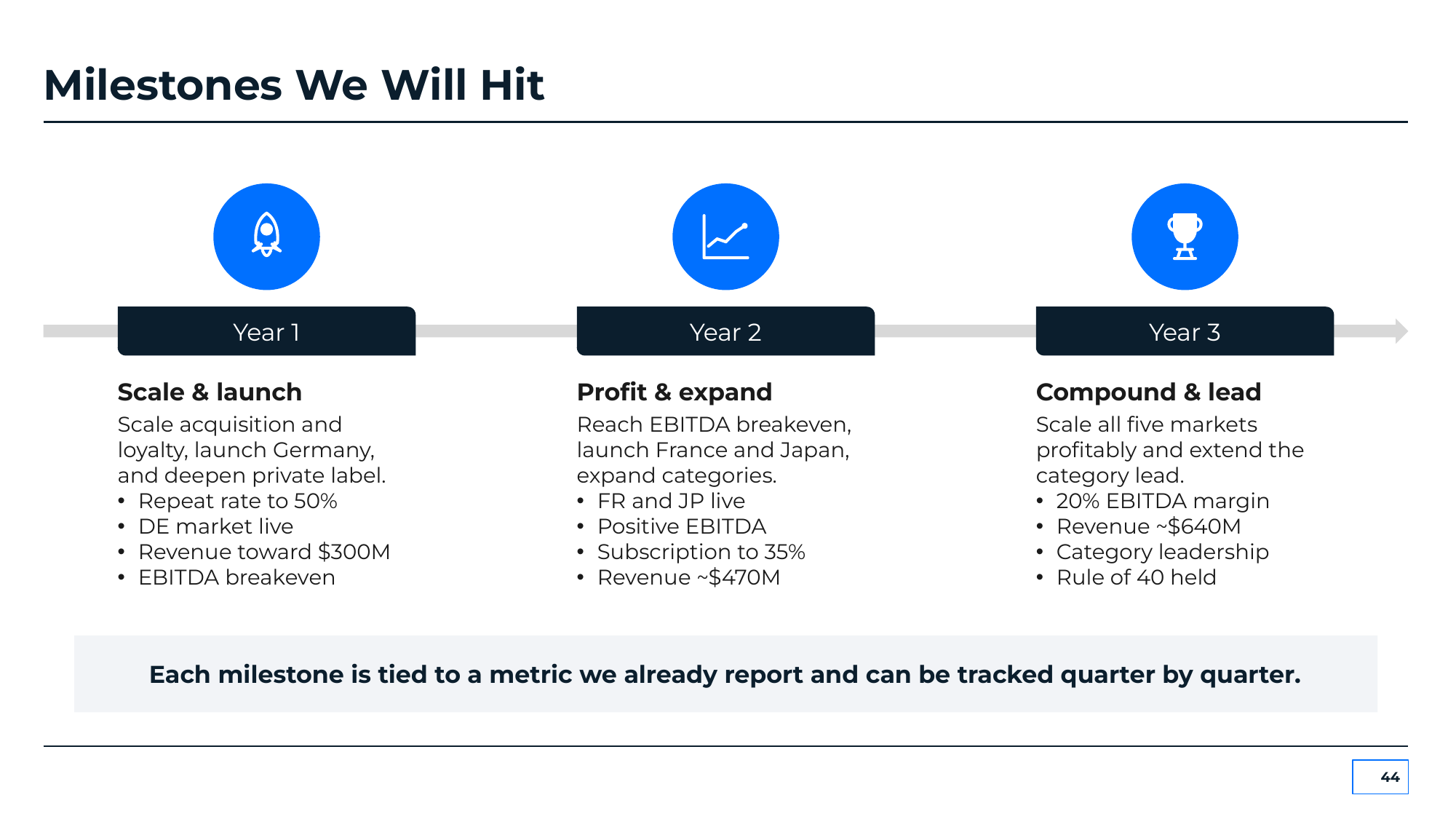

# Milestones We Will Hit

Year 1
Year 2
Year 3

Scale & launch
Profit & expand
Compound & lead
Scale acquisition and loyalty, launch Germany, and deepen private label.
Repeat rate to 50%
DE market live
Revenue toward $300M
EBITDA breakeven

Reach EBITDA breakeven, launch France and Japan, expand categories.
FR and JP live
Positive EBITDA
Subscription to 35%
Revenue ~$470M

Scale all five markets profitably and extend the category lead.
20% EBITDA margin
Revenue ~$640M
Category leadership
Rule of 40 held

Each milestone is tied to a metric we already report and can be tracked quarter by quarter.
44